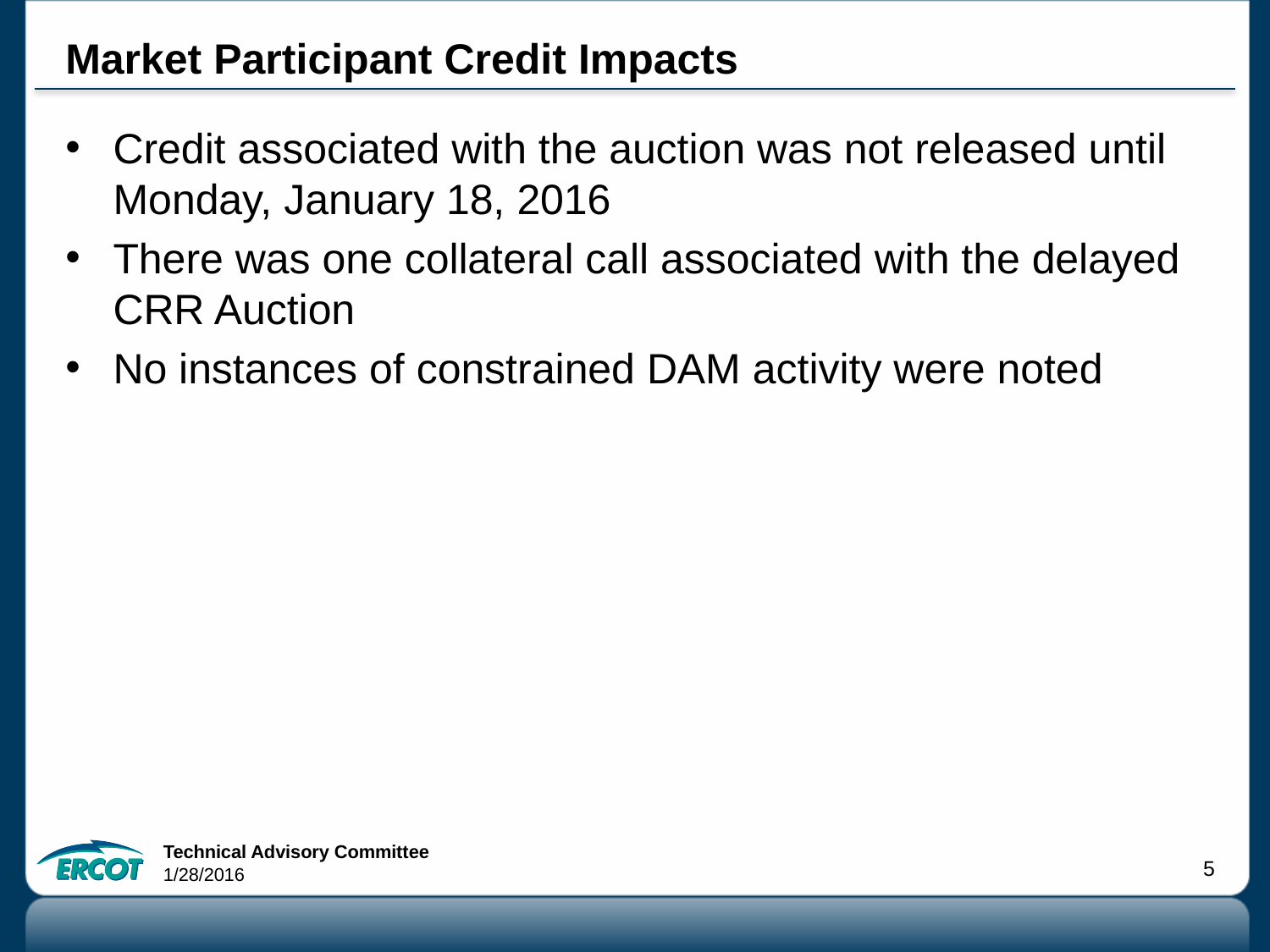

# Market Participant Credit Impacts
Credit associated with the auction was not released until Monday, January 18, 2016
There was one collateral call associated with the delayed CRR Auction
No instances of constrained DAM activity were noted